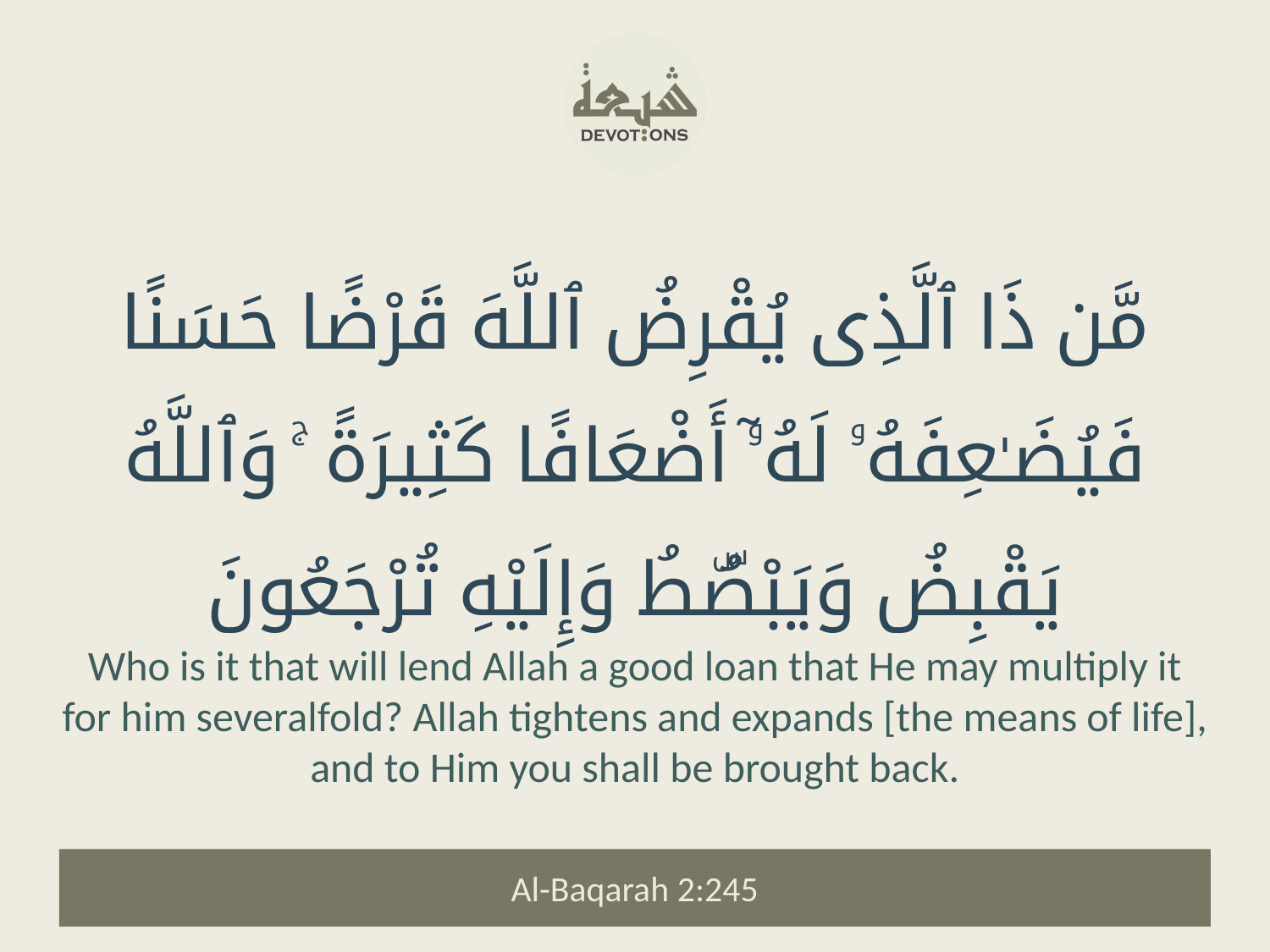

مَّن ذَا ٱلَّذِى يُقْرِضُ ٱللَّهَ قَرْضًا حَسَنًا فَيُضَـٰعِفَهُۥ لَهُۥٓ أَضْعَافًا كَثِيرَةً ۚ وَٱللَّهُ يَقْبِضُ وَيَبْصُۜطُ وَإِلَيْهِ تُرْجَعُونَ
Who is it that will lend Allah a good loan that He may multiply it for him severalfold? Allah tightens and expands [the means of life], and to Him you shall be brought back.
Al-Baqarah 2:245